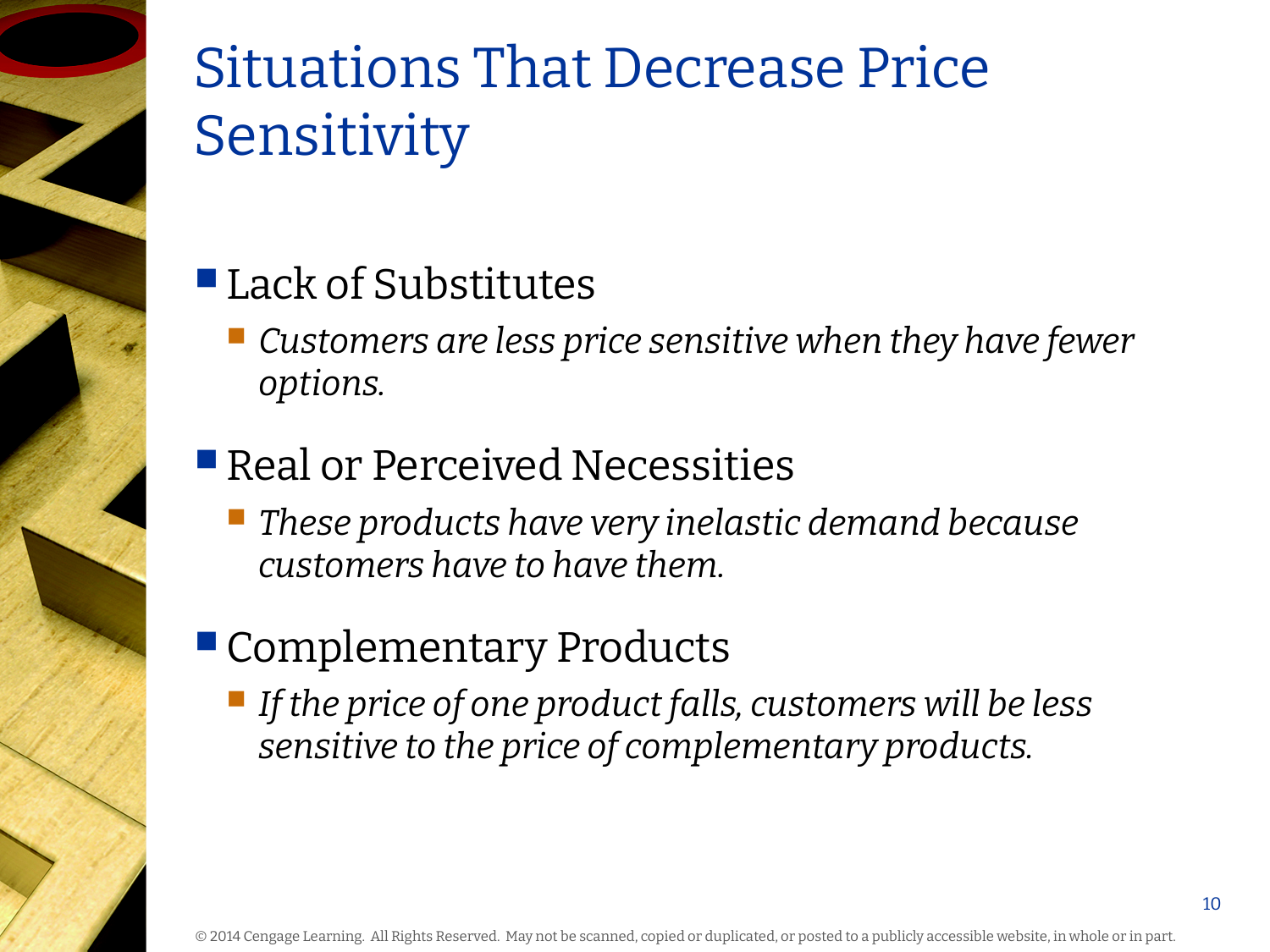

# Situations That Decrease Price Sensitivity

Lack of Substitutes
Customers are less price sensitive when they have fewer options.
Real or Perceived Necessities
These products have very inelastic demand because customers have to have them.
Complementary Products
If the price of one product falls, customers will be less sensitive to the price of complementary products.
10